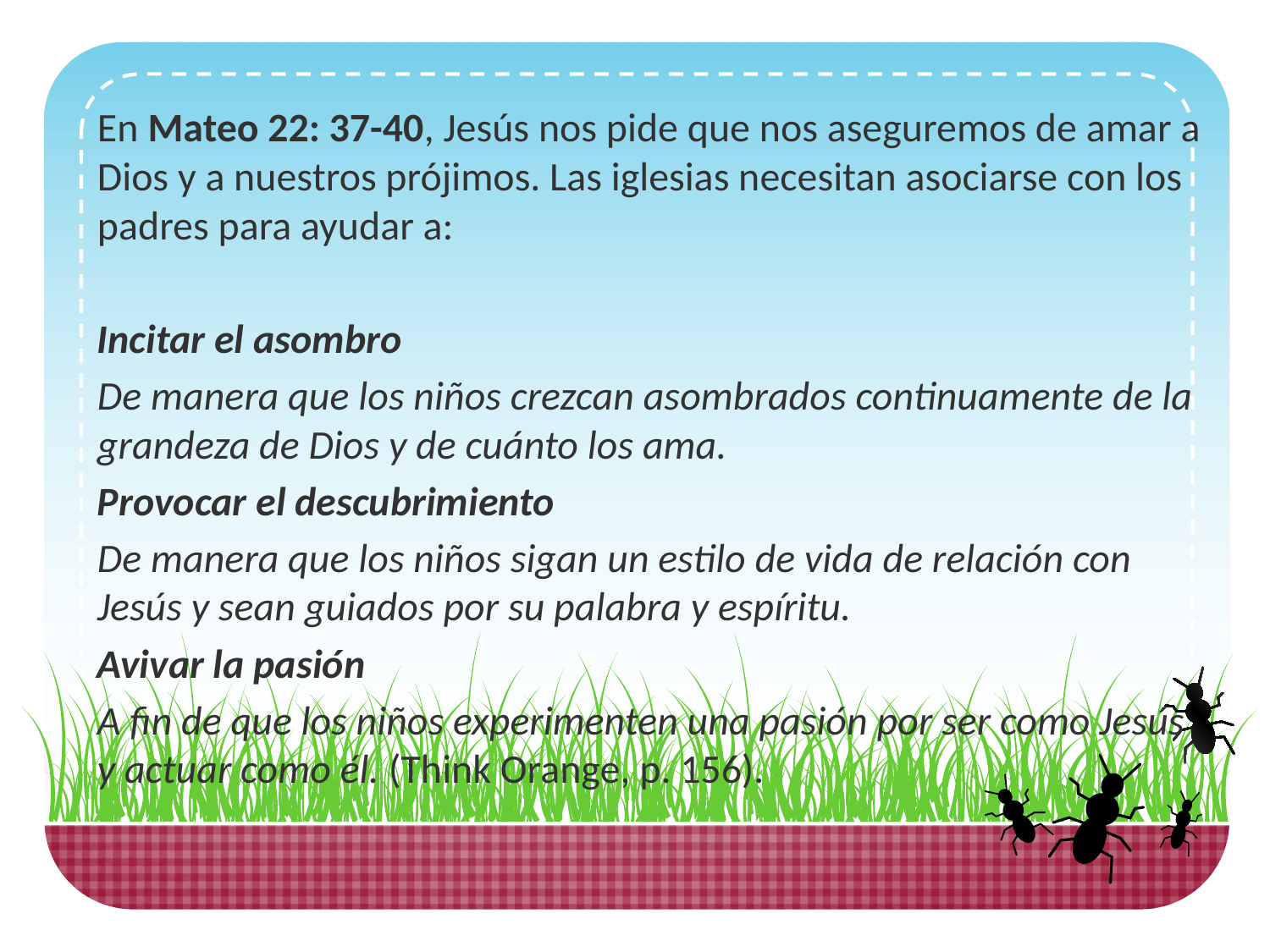

En Mateo 22: 37-40, Jesús nos pide que nos aseguremos de amar a Dios y a nuestros prójimos. Las iglesias necesitan asociarse con los padres para ayudar a:

Incitar el asombro
De manera que los niños crezcan asombrados continuamente de la grandeza de Dios y de cuánto los ama.
Provocar el descubrimiento
De manera que los niños sigan un estilo de vida de relación con Jesús y sean guiados por su palabra y espíritu.
Avivar la pasión
A fin de que los niños experimenten una pasión por ser como Jesús y actuar como él. (Think Orange, p. 156).